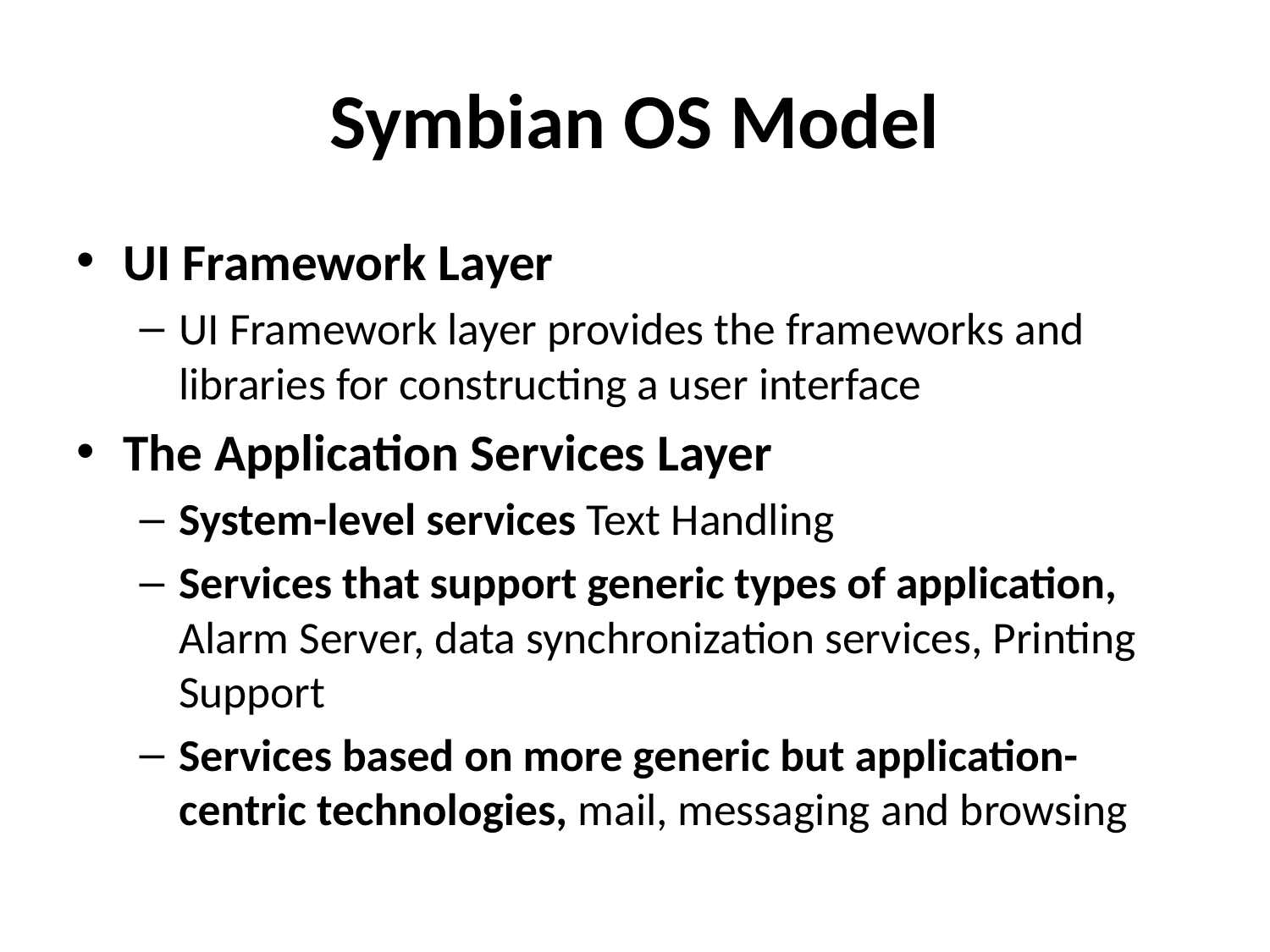

# Symbian OS Model
UI Framework Layer
UI Framework layer provides the frameworks and libraries for constructing a user interface
The Application Services Layer
System-level services Text Handling
Services that support generic types of application, Alarm Server, data synchronization services, Printing Support
Services based on more generic but application-centric technologies, mail, messaging and browsing